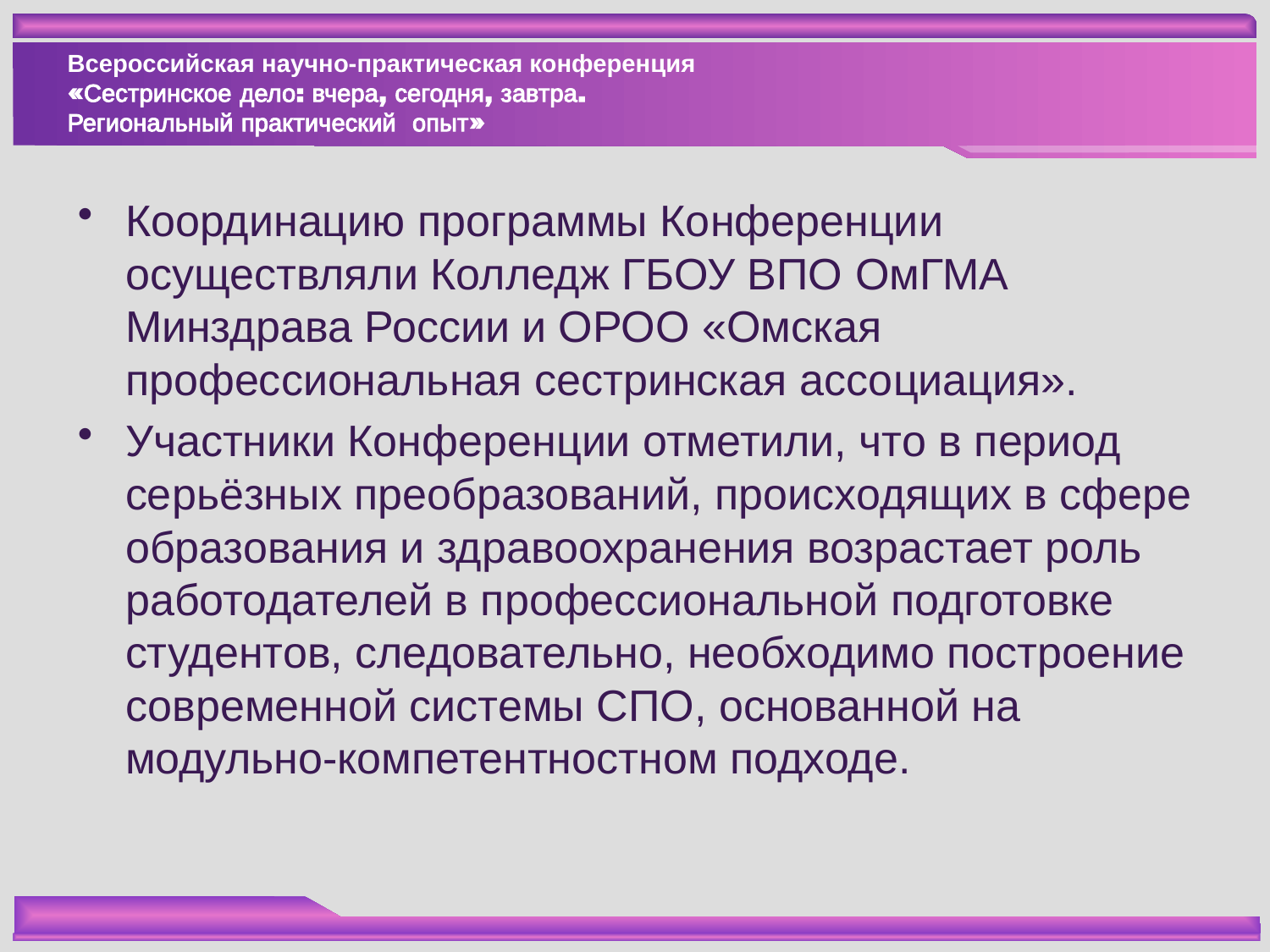

Координацию программы Конференции осуществляли Колледж ГБОУ ВПО ОмГМА Минздрава России и ОРОО «Омская профессиональная сестринская ассоциация».
Участники Конференции отметили, что в период серьёзных преобразований, происходящих в сфере образования и здравоохранения возрастает роль работодателей в профессиональной подготовке студентов, следовательно, необходимо построение современной системы СПО, основанной на  модульно-компетентностном подходе.